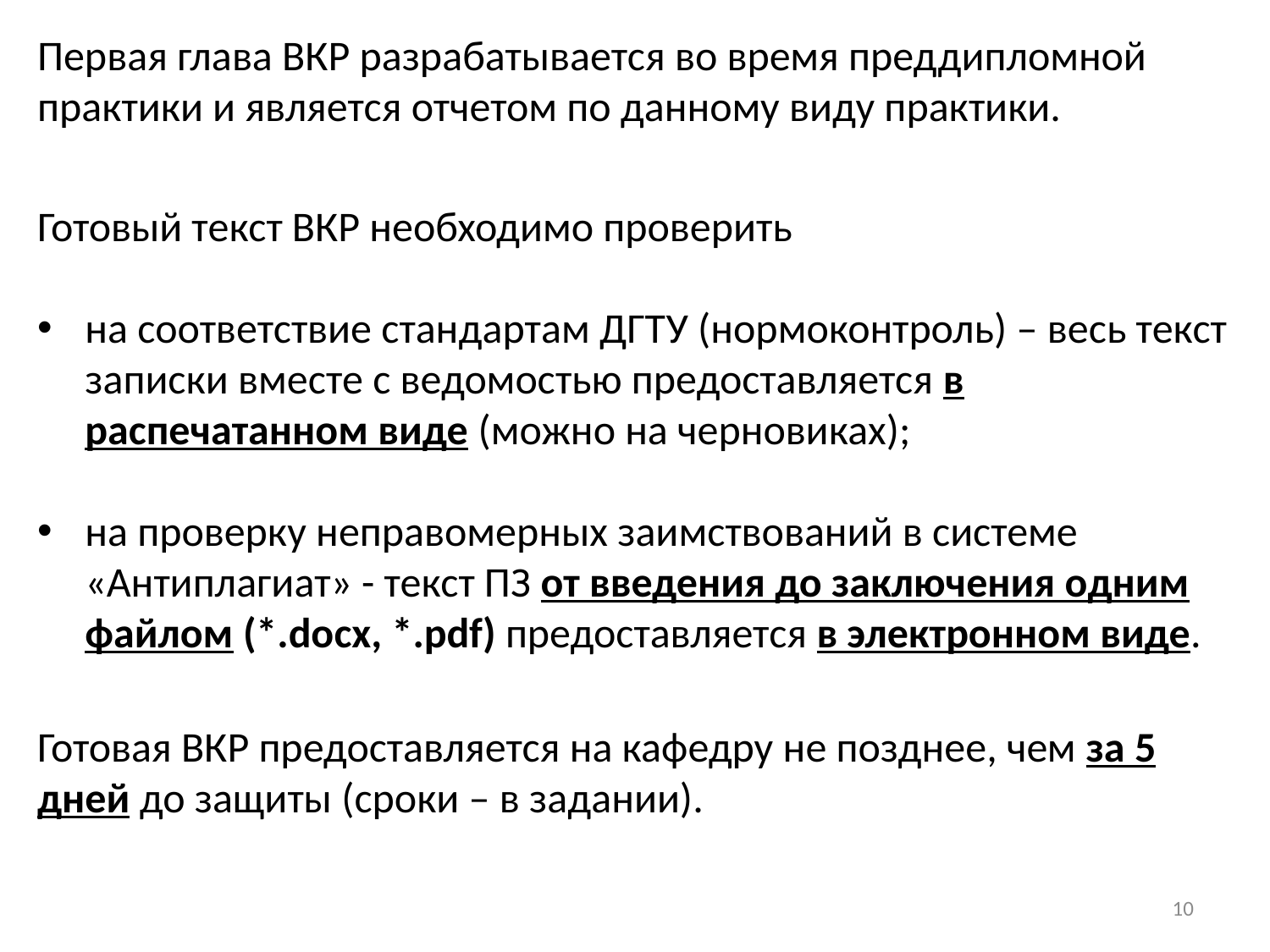

Первая глава ВКР разрабатывается во время преддипломной практики и является отчетом по данному виду практики.

Готовый текст ВКР необходимо проверить

на соответствие стандартам ДГТУ (нормоконтроль) – весь текст записки вместе с ведомостью предоставляется в распечатанном виде (можно на черновиках);

на проверку неправомерных заимствований в системе «Антиплагиат» - текст ПЗ от введения до заключения одним файлом (*.docx, *.pdf) предоставляется в электронном виде.

Готовая ВКР предоставляется на кафедру не позднее, чем за 5 дней до защиты (сроки – в задании).
10